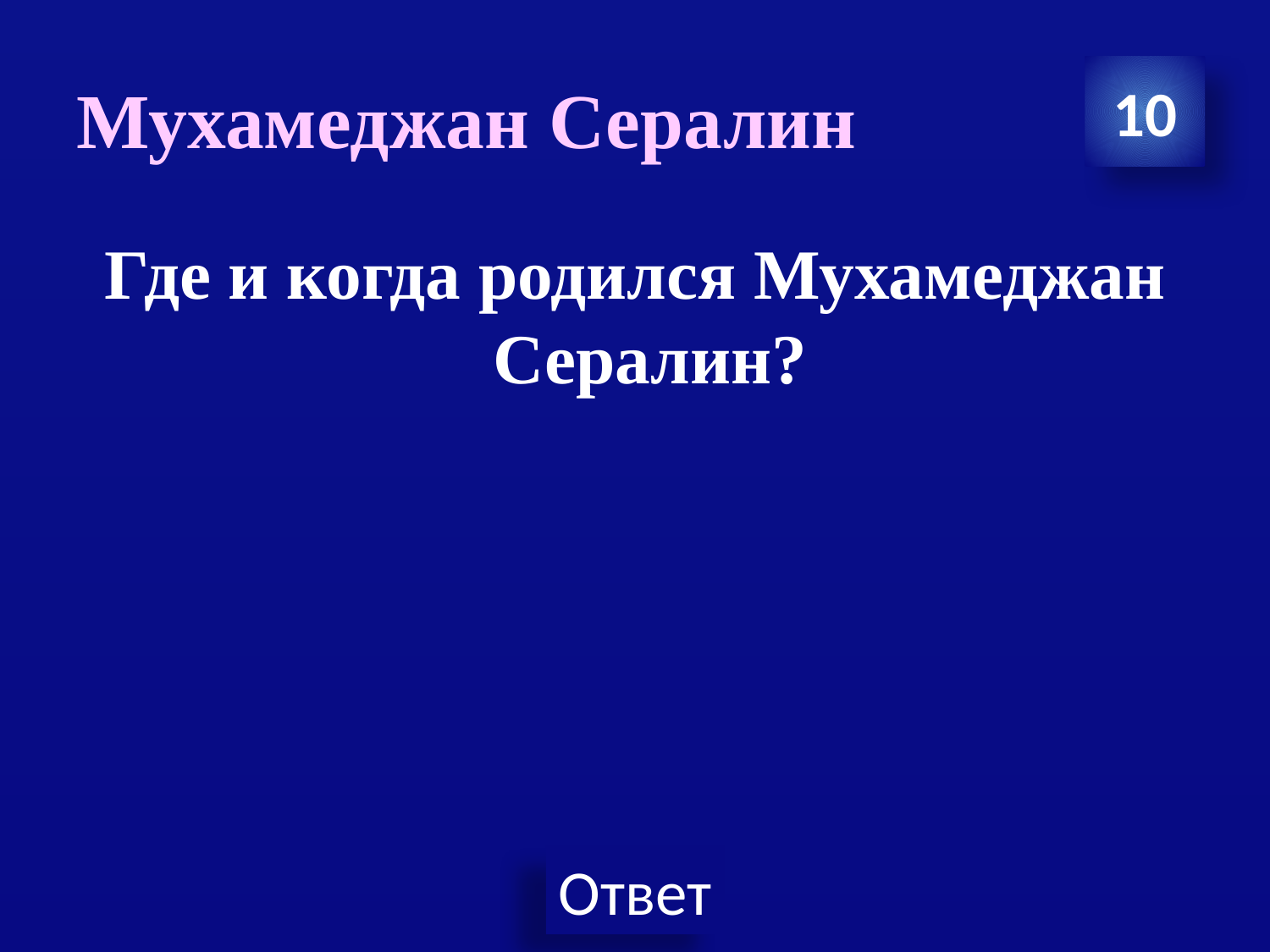

# Мухамеджан Сералин
10
Где и когда родился Мухамеджан Сералин?